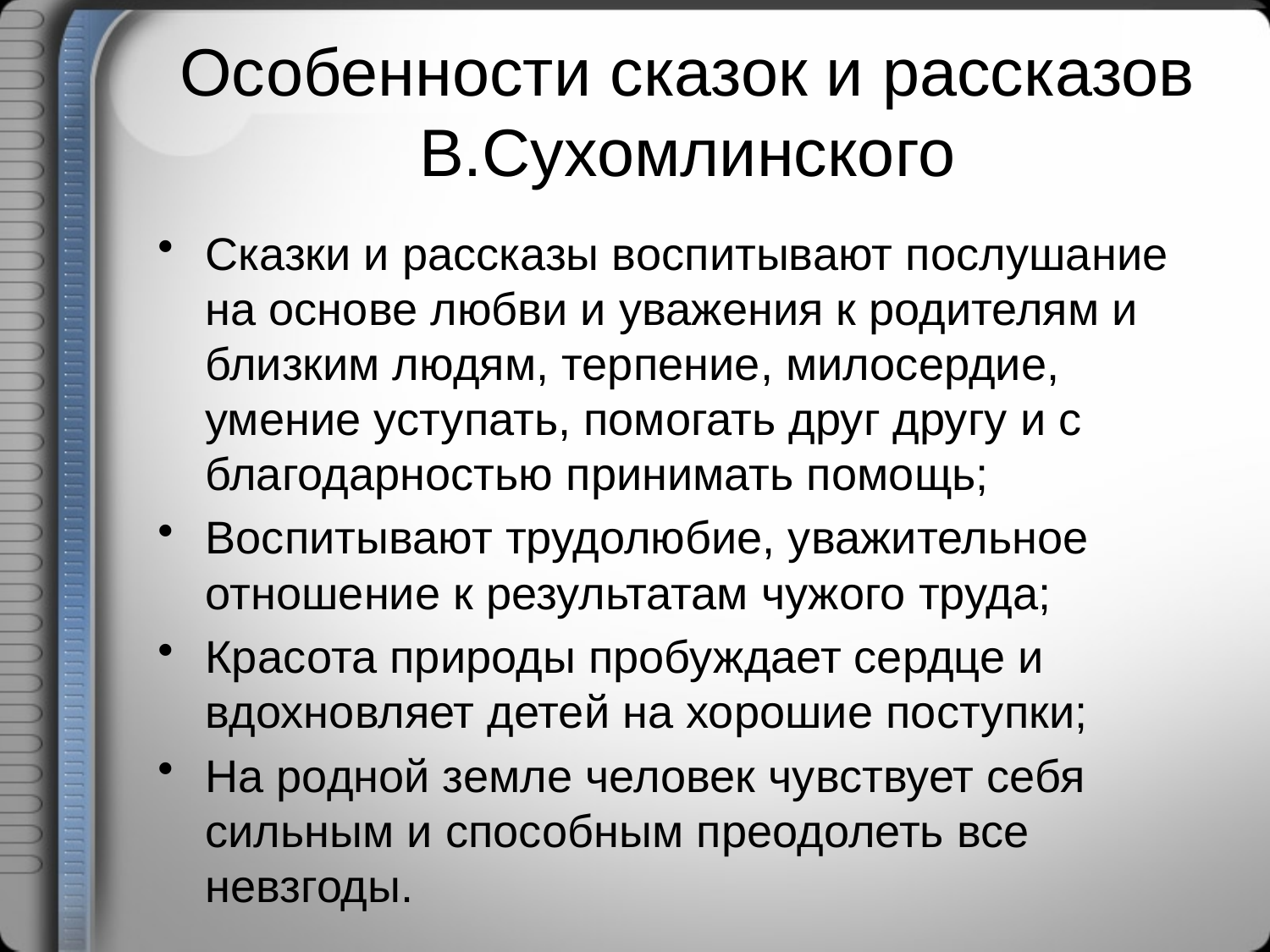

# Особенности сказок и рассказов В.Сухомлинского
Сказки и рассказы воспитывают послушание на основе любви и уважения к родителям и близким людям, терпение, милосердие, умение уступать, помогать друг другу и с благодарностью принимать помощь;
Воспитывают трудолюбие, уважительное отношение к результатам чужого труда;
Красота природы пробуждает сердце и вдохновляет детей на хорошие поступки;
На родной земле человек чувствует себя сильным и способным преодолеть все невзгоды.